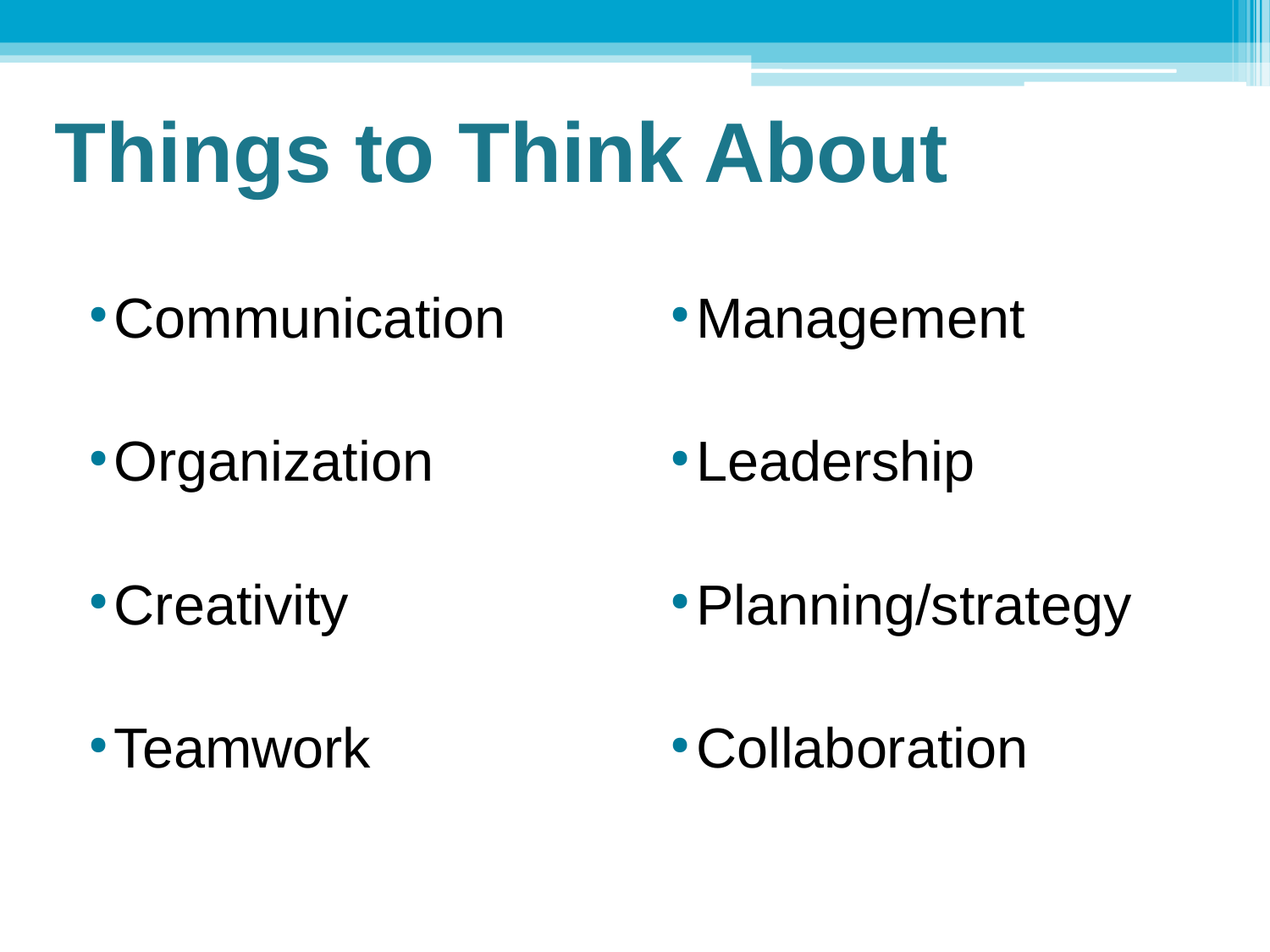

# Things to Think About
Communication

Organization

Creativity

Teamwork

Management

Leadership

Planning/strategy

Collaboration